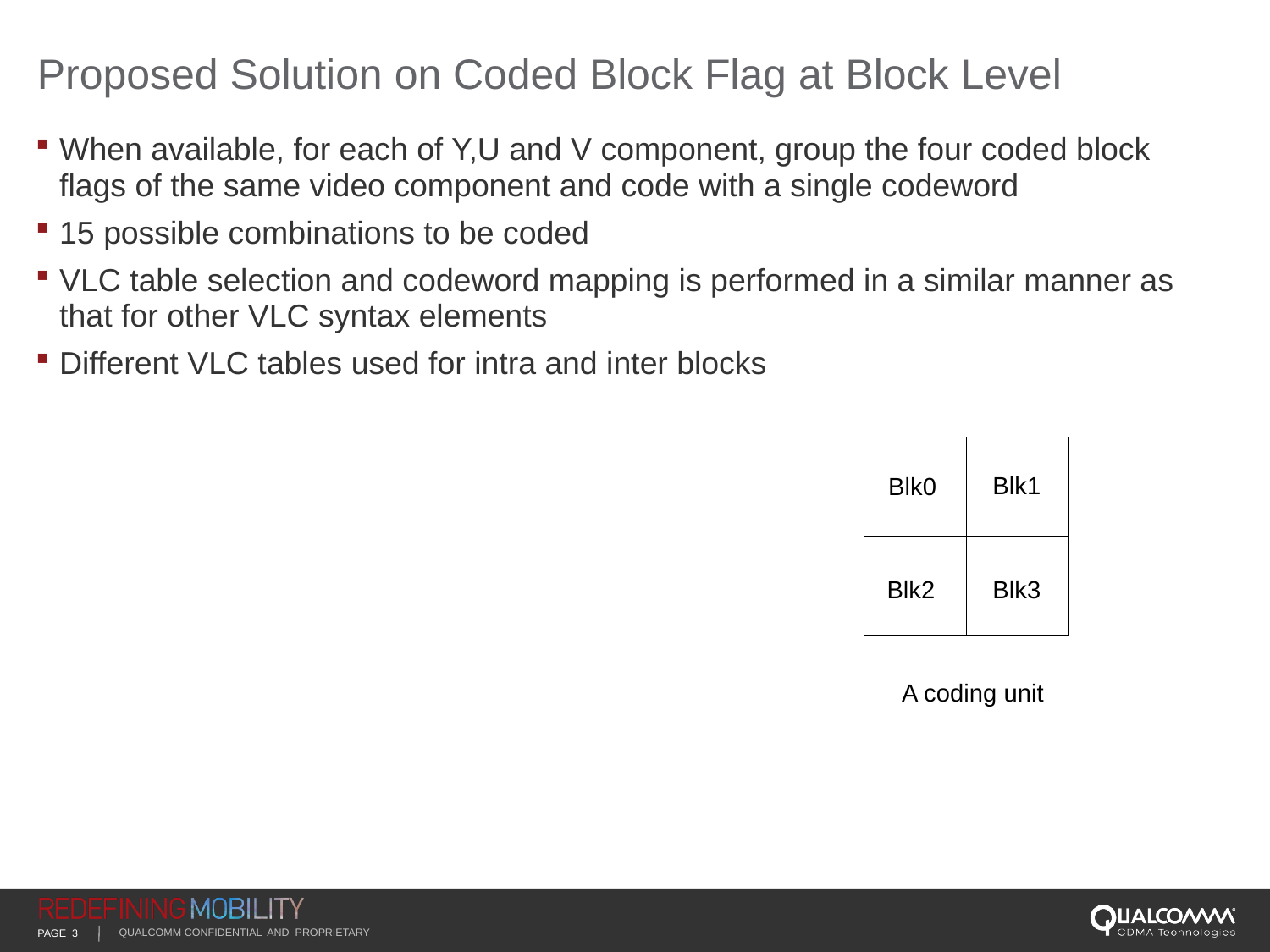

# Proposed Solution on Coded Block Flag at Block Level
When available, for each of Y,U and V component, group the four coded block flags of the same video component and code with a single codeword
15 possible combinations to be coded
VLC table selection and codeword mapping is performed in a similar manner as that for other VLC syntax elements
Different VLC tables used for intra and inter blocks

Blk1
Blk0
Blk2
Blk3
       A coding unit